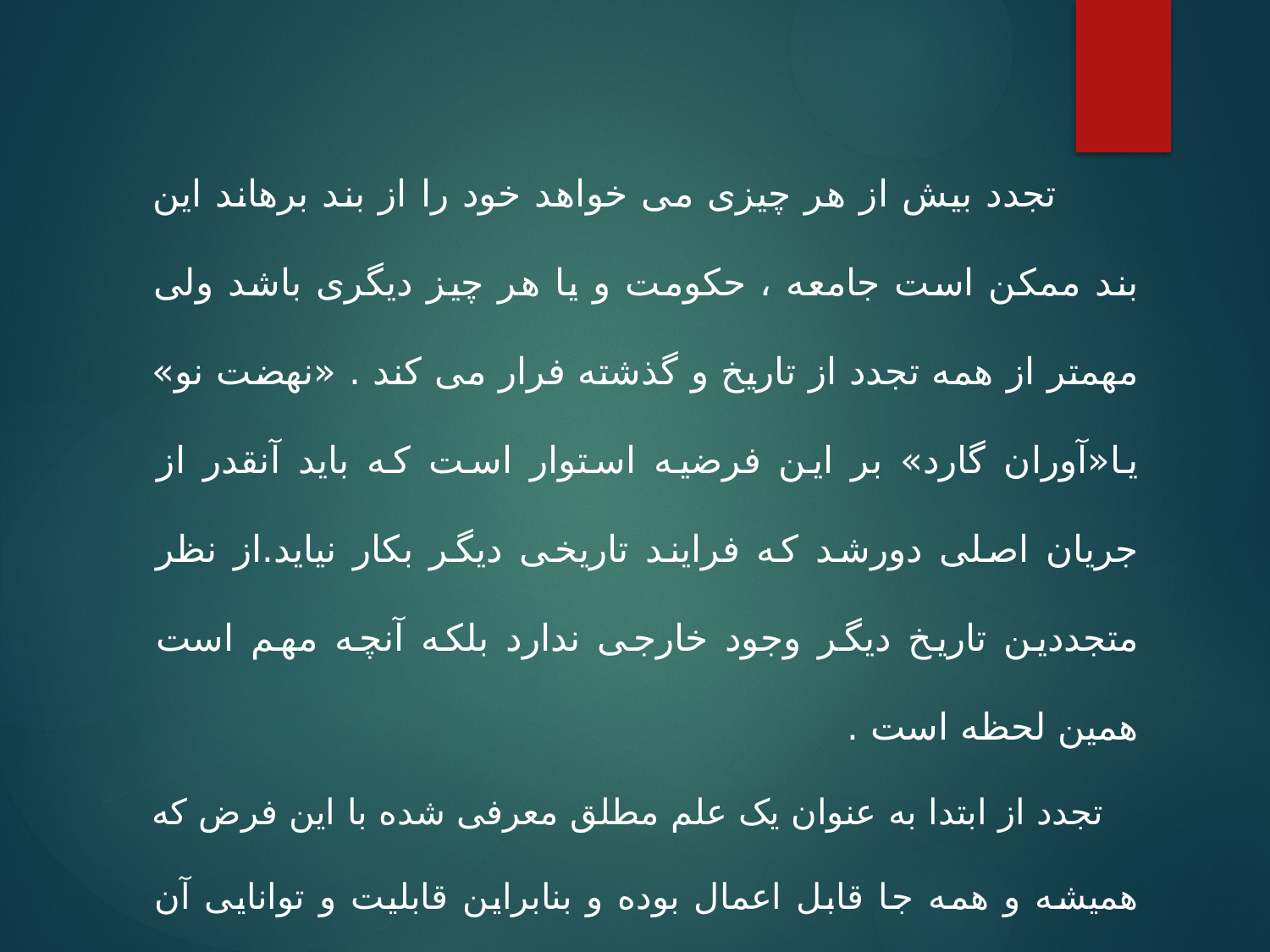

تجدد بیش از هر چیزی می خواهد خود را از بند برهاند این بند ممکن است جامعه ، حکومت و یا هر چیز دیگری باشد ولی مهمتر از همه تجدد از تاریخ و گذشته فرار می کند . «نهضت نو» یا«آوران گارد» بر این فرضیه استوار است که باید آنقدر از جریان اصلی دورشد که فرایند تاریخی دیگر بکار نیاید.از نظر متجددین تاریخ دیگر وجود خارجی ندارد بلکه آنچه مهم است همین لحظه است .
   تجدد از ابتدا به عنوان یک علم مطلق معرفی شده با این فرض که همیشه و همه جا قابل اعمال بوده و بنابراین قابلیت و توانایی آن مورد تردید قرار نگرفته است . بهمین دلیل بیش از نیم قرن به عنوان تنها یکه تاز میدان در عرصه پهناور هنر و بخصوص درعرصه معماری و شهرسازی خود نمایی کرده است .